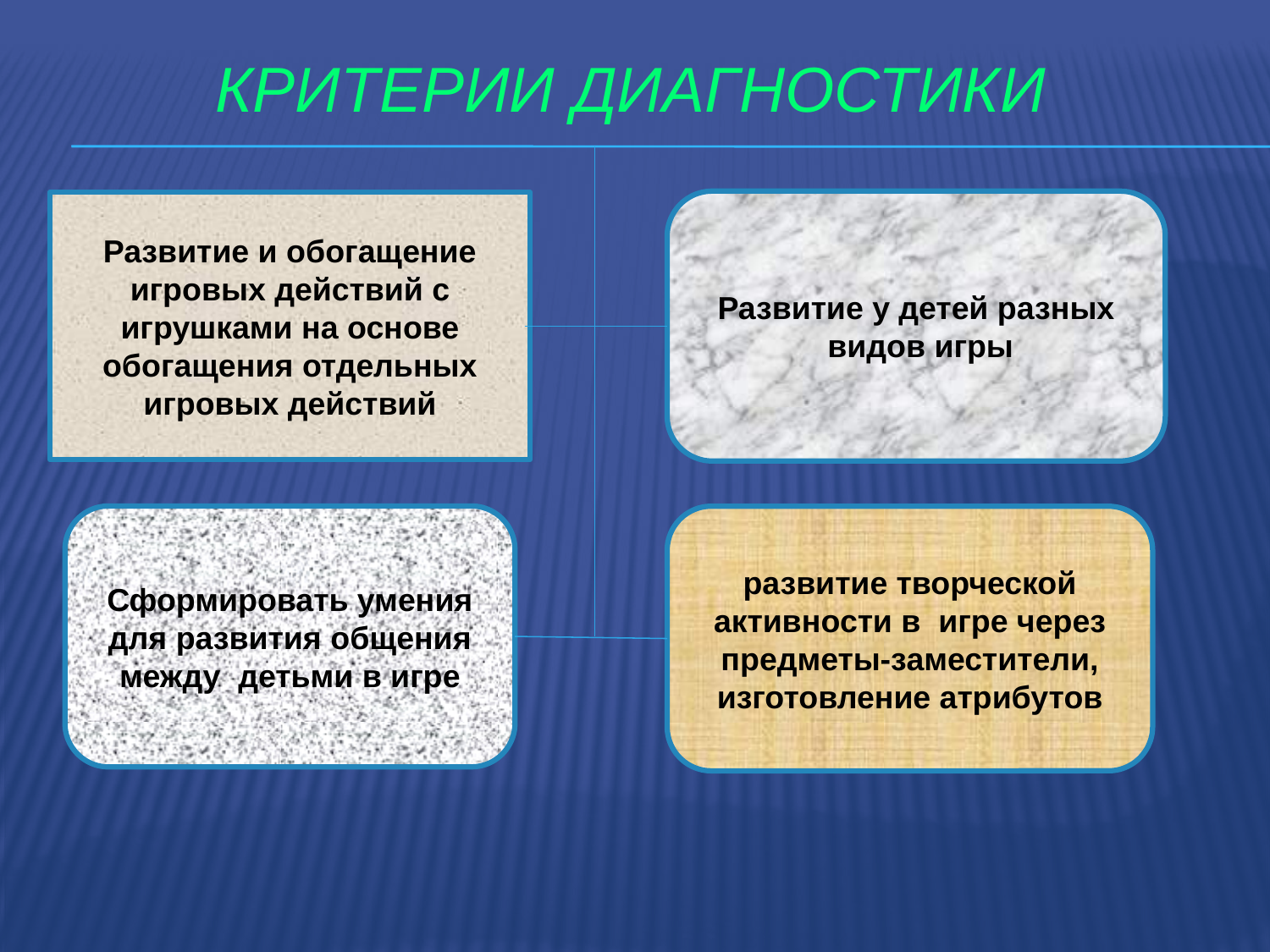

# Критерии диагностики
Развитие у детей разных
 видов игры
Развитие и обогащение игровых действий с игрушками на основе обогащения отдельных игровых действий
Сформировать умения для развития общения между  детьми в игре
развитие творческой активности в  игре через предметы-заместители, изготовление атрибутов